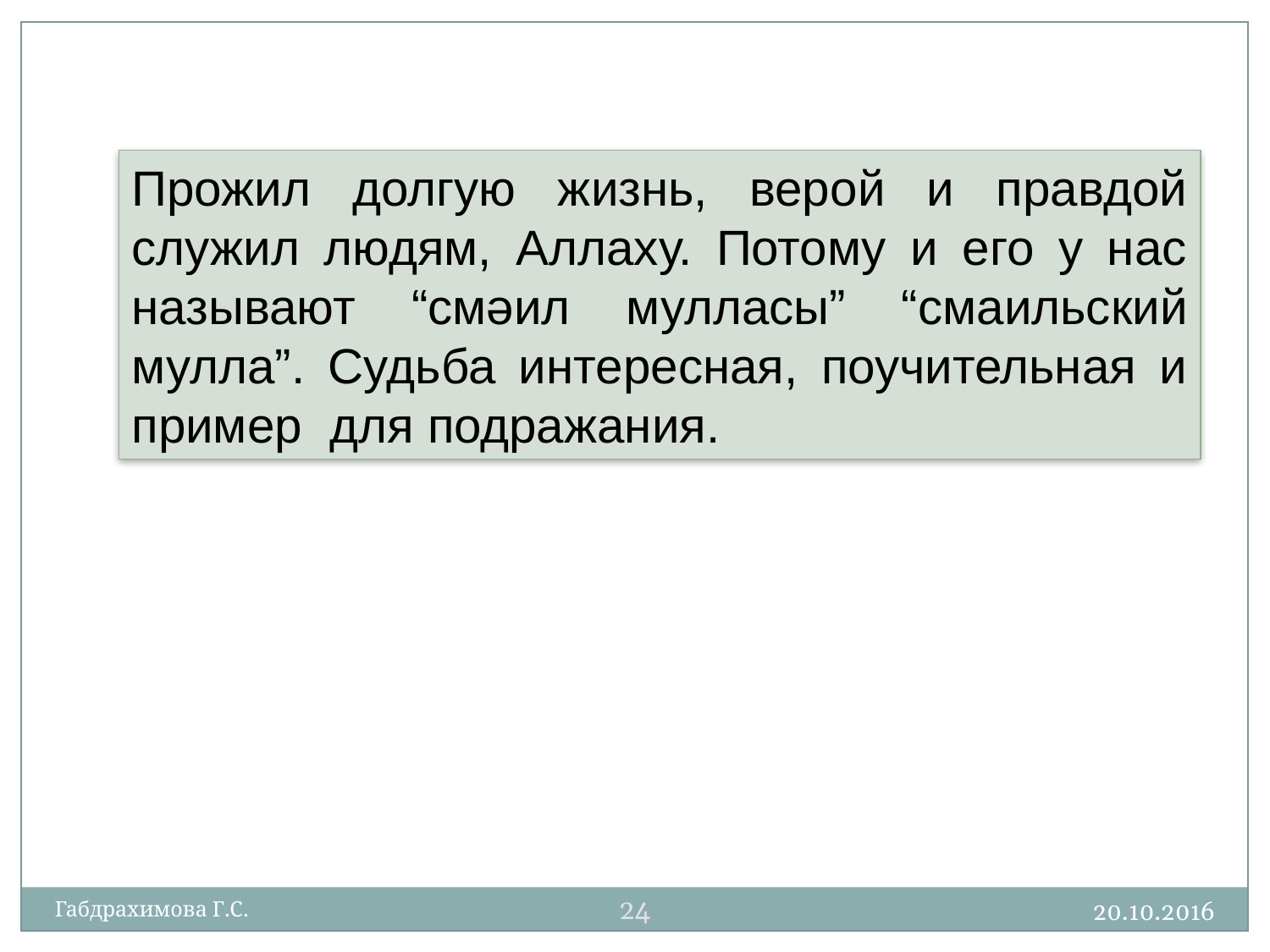

Прожил долгую жизнь, верой и правдой служил людям, Аллаху. Потому и его у нас называют “смәил мулласы” “смаильский мулла”. Судьба интересная, поучительная и пример  для подражания.
24
20.10.2016
Габдрахимова Г.С.